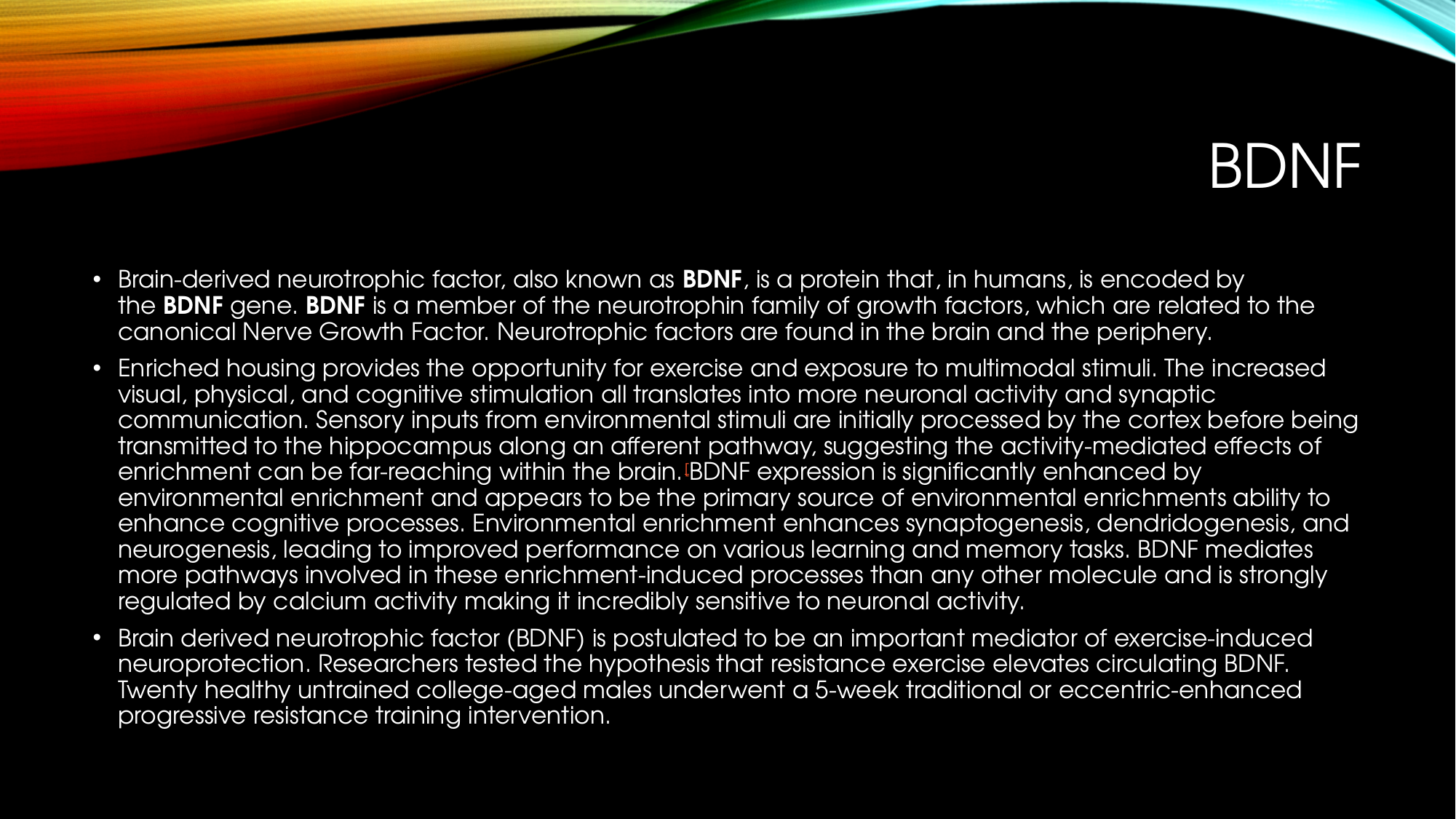

# BDNF
Brain-derived neurotrophic factor, also known as BDNF, is a protein that, in humans, is encoded by the BDNF gene. BDNF is a member of the neurotrophin family of growth factors, which are related to the canonical Nerve Growth Factor. Neurotrophic factors are found in the brain and the periphery.
Enriched housing provides the opportunity for exercise and exposure to multimodal stimuli. The increased visual, physical, and cognitive stimulation all translates into more neuronal activity and synaptic communication. Sensory inputs from environmental stimuli are initially processed by the cortex before being transmitted to the hippocampus along an afferent pathway, suggesting the activity-mediated effects of enrichment can be far-reaching within the brain.[BDNF expression is significantly enhanced by environmental enrichment and appears to be the primary source of environmental enrichments ability to enhance cognitive processes. Environmental enrichment enhances synaptogenesis, dendridogenesis, and neurogenesis, leading to improved performance on various learning and memory tasks. BDNF mediates more pathways involved in these enrichment-induced processes than any other molecule and is strongly regulated by calcium activity making it incredibly sensitive to neuronal activity.
Brain derived neurotrophic factor (BDNF) is postulated to be an important mediator of exercise-induced neuroprotection. Researchers tested the hypothesis that resistance exercise elevates circulating BDNF. Twenty healthy untrained college-aged males underwent a 5-week traditional or eccentric-enhanced progressive resistance training intervention.